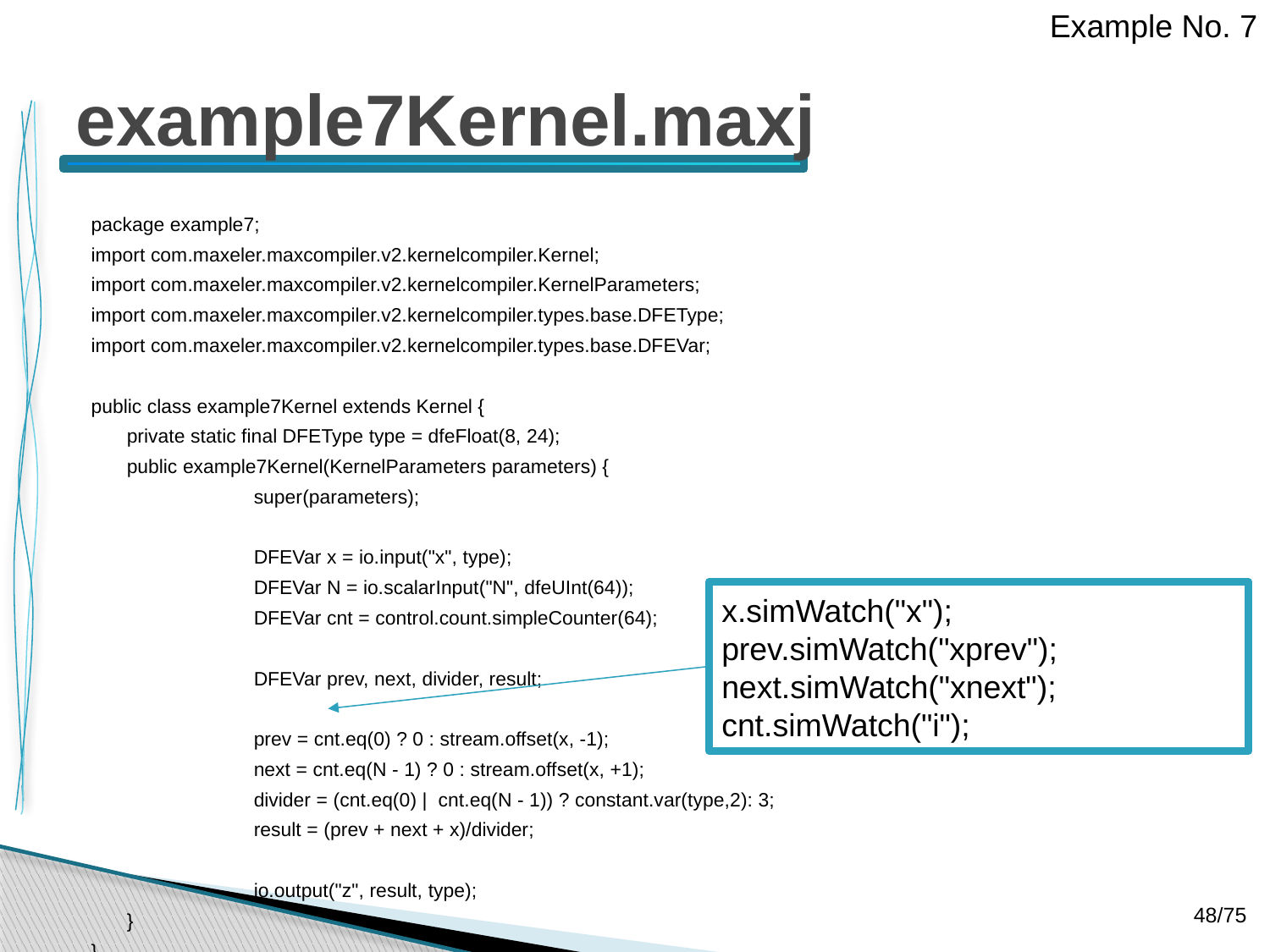

Example No. 7
# example7Kernel.maxj
package example7;
import com.maxeler.maxcompiler.v2.kernelcompiler.Kernel;
import com.maxeler.maxcompiler.v2.kernelcompiler.KernelParameters;
import com.maxeler.maxcompiler.v2.kernelcompiler.types.base.DFEType;
import com.maxeler.maxcompiler.v2.kernelcompiler.types.base.DFEVar;

public class example7Kernel extends Kernel {
	private static final DFEType type = dfeFloat(8, 24);
	public example7Kernel(KernelParameters parameters) {
		super(parameters);

		DFEVar x = io.input("x", type);
		DFEVar N = io.scalarInput("N", dfeUInt(64));
		DFEVar cnt = control.count.simpleCounter(64);

		DFEVar prev, next, divider, result;

		prev = cnt.eq(0) ? 0 : stream.offset(x, -1);
		next = cnt.eq(N - 1) ? 0 : stream.offset(x, +1);
		divider = (cnt.eq(0) |  cnt.eq(N - 1)) ? constant.var(type,2): 3;
		result = (prev + next + x)/divider;

		io.output("z", result, type);
	}
}

x.simWatch("x");
prev.simWatch("xprev");
next.simWatch("xnext");
cnt.simWatch("i");